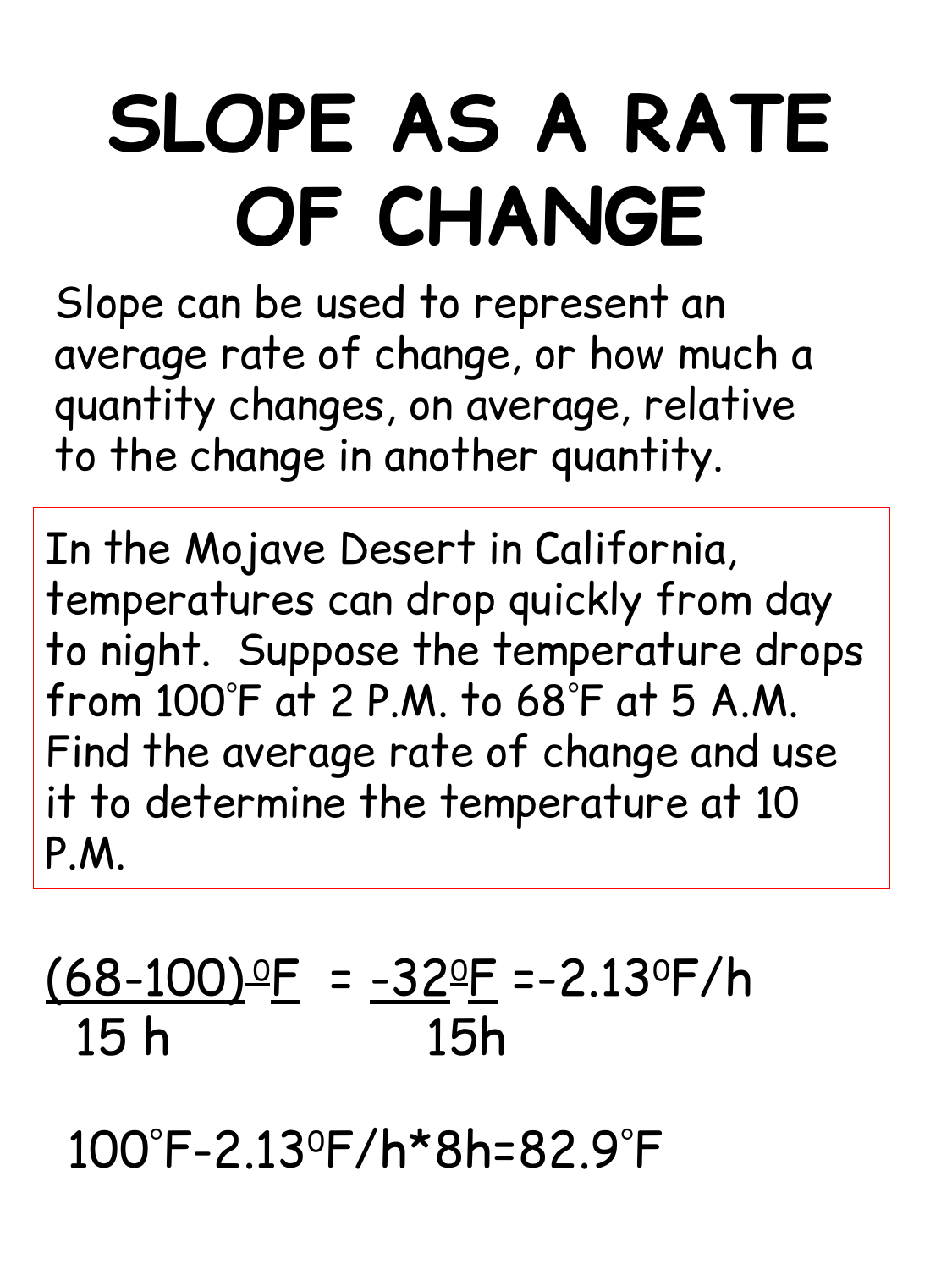

# SLOPE AS A RATE OF CHANGE
Slope can be used to represent an average rate of change, or how much a quantity changes, on average, relative to the change in another quantity.
In the Mojave Desert in California, temperatures can drop quickly from day to night.  Suppose the temperature drops from 100°F at 2 P.M. to 68°F at 5 A.M.  Find the average rate of change and use it to determine the temperature at 10 P.M.
(68-100) 0F  = -320F =-2.130F/h
  15 h		 	15h
100°F-2.130F/h*8h=82.9°F